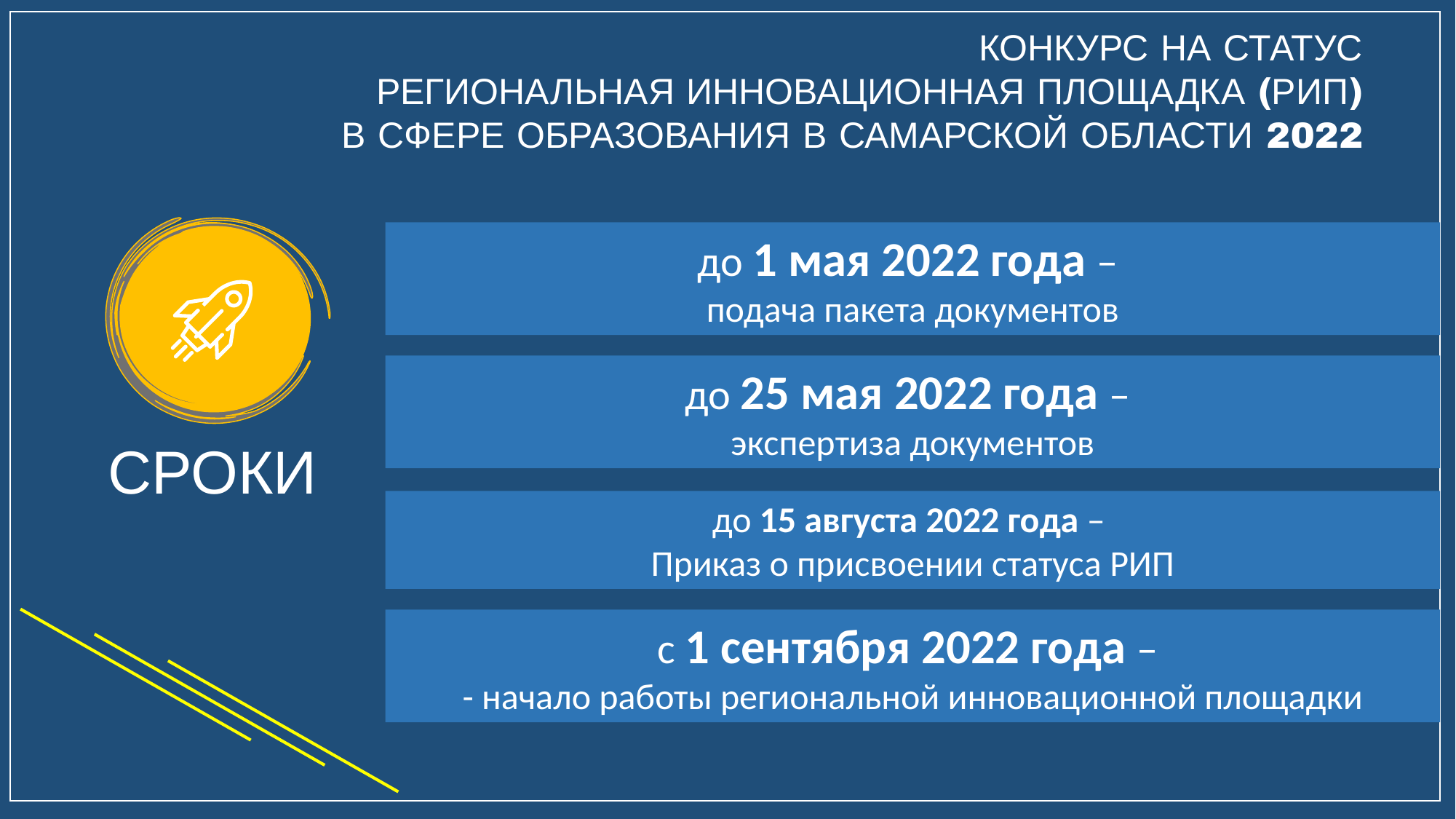

КОНКУРС НА СТАТУС
РЕГИОНАЛЬНАЯ ИННОВАЦИОННАЯ ПЛОЩАДКА (РИП)
В СФЕРЕ ОБРАЗОВАНИЯ В САМАРСКОЙ ОБЛАСТИ 2022

до 1 мая 2022 года –
подача пакета документов

до 25 мая 2022 года –
экспертиза документов
СРОКИ
до 15 августа 2022 года –
Приказ о присвоении статуса РИП
с 1 сентября 2022 года –
- начало работы региональной инновационной площадки